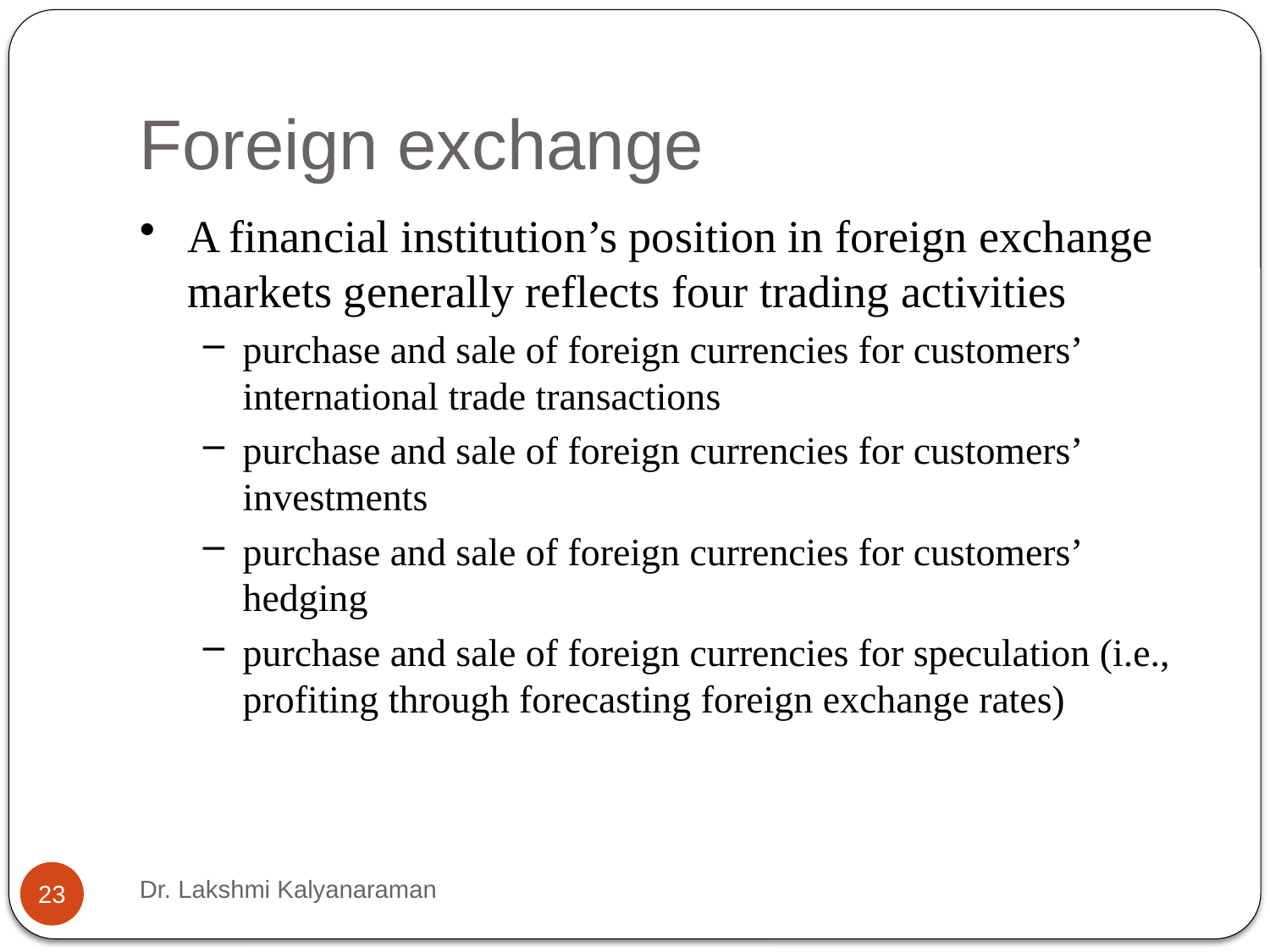

# Foreign exchange
A financial institution’s position in foreign exchange markets generally reflects four trading activities
purchase and sale of foreign currencies for customers’ international trade transactions
purchase and sale of foreign currencies for customers’ investments
purchase and sale of foreign currencies for customers’ hedging
purchase and sale of foreign currencies for speculation (i.e., profiting through forecasting foreign exchange rates)

Dr. Lakshmi Kalyanaraman
23